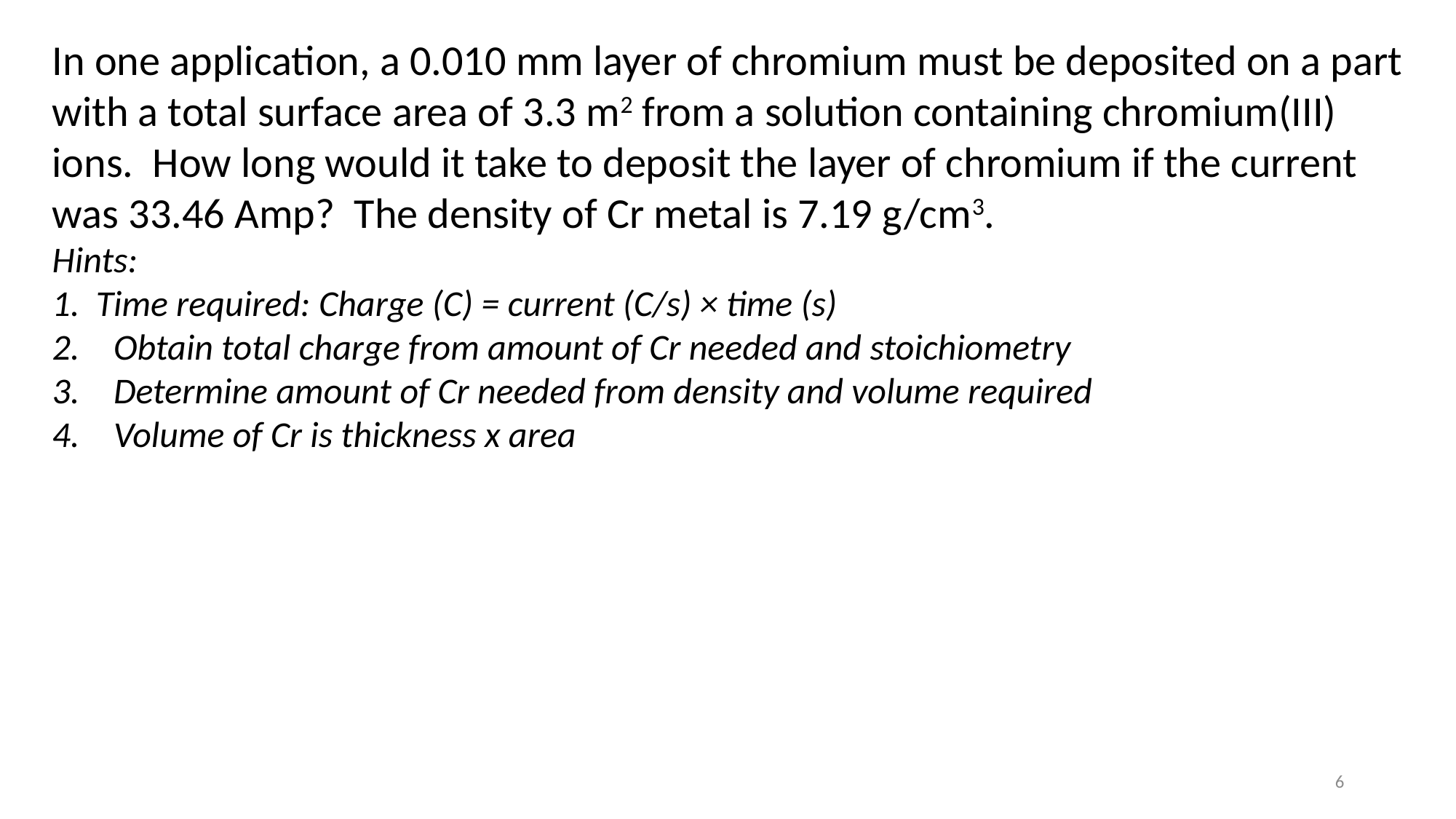

In one application, a 0.010 mm layer of chromium must be deposited on a part with a total surface area of 3.3 m2 from a solution containing chromium(III) ions.  How long would it take to deposit the layer of chromium if the current was 33.46 Amp?  The density of Cr metal is 7.19 g/cm3.
Hints:
1.  Time required: Charge (C) = current (C/s) × time (s)
Obtain total charge from amount of Cr needed and stoichiometry
Determine amount of Cr needed from density and volume required
Volume of Cr is thickness x area
6